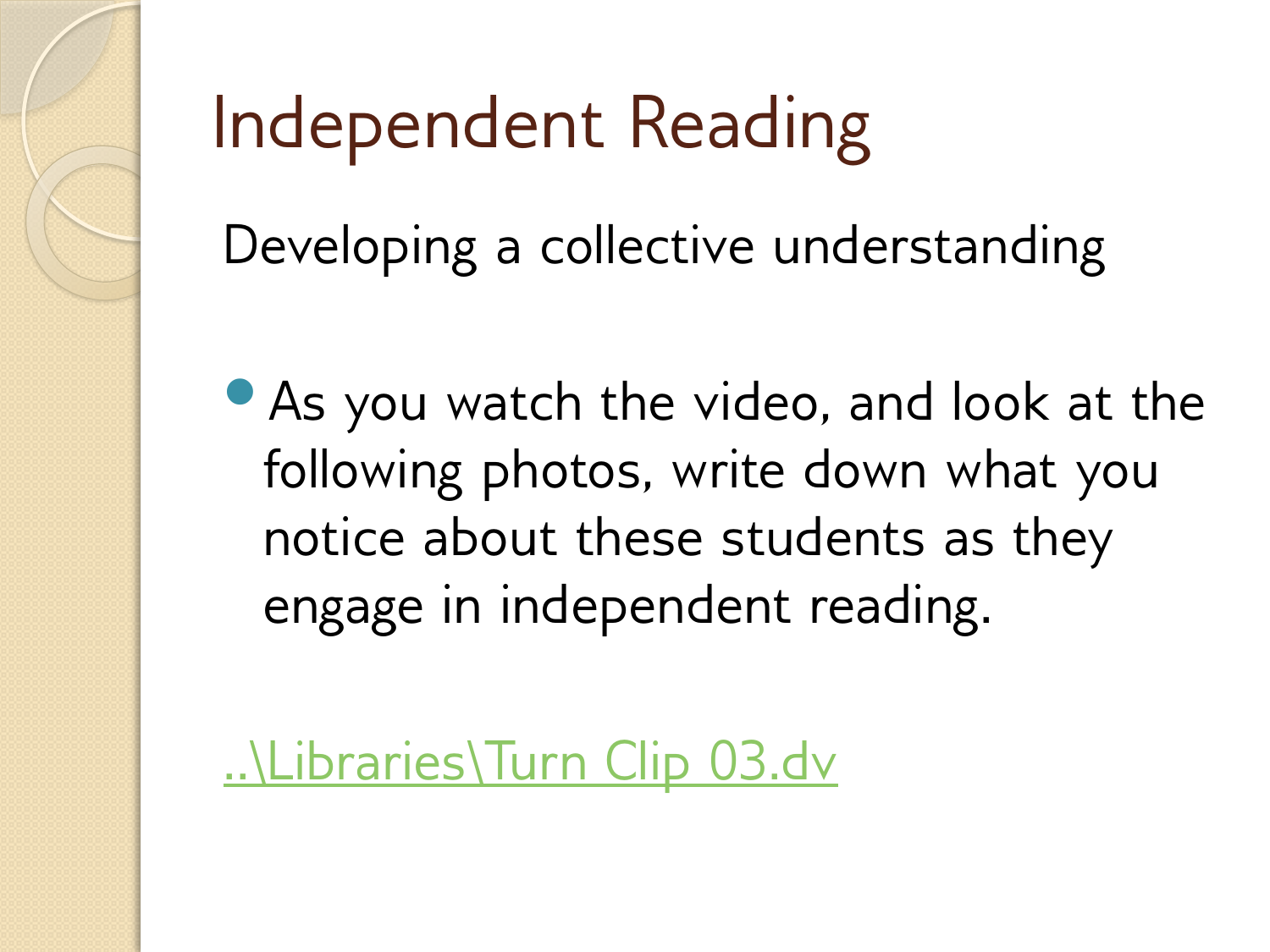

# Independent Reading
Developing a collective understanding

As you watch the video, and look at the following photos, write down what you notice about these students as they engage in independent reading.

..\Libraries\Turn Clip 03.dv